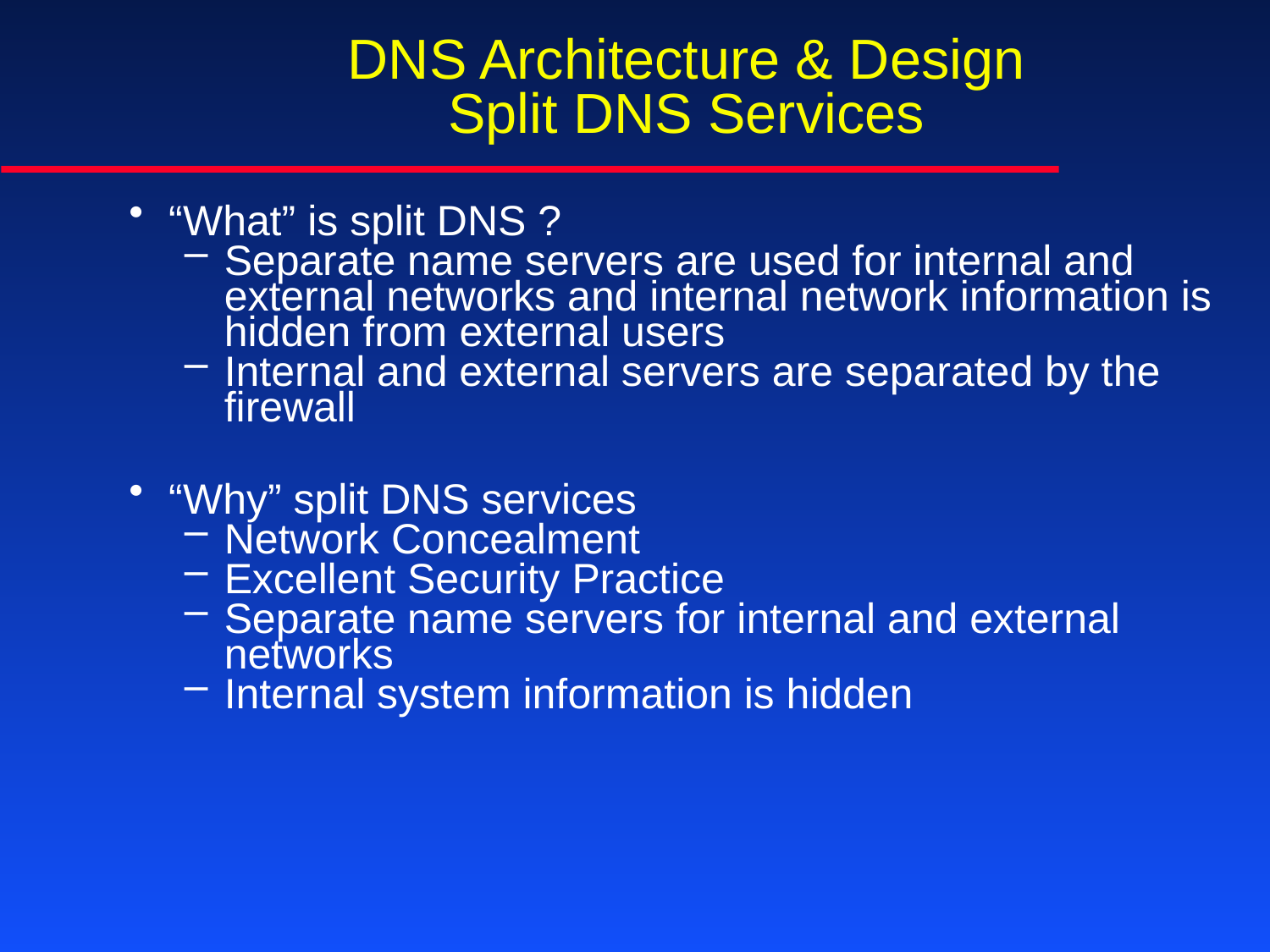

# DNS Architecture & Design Split DNS Services
“What” is split DNS ?
Separate name servers are used for internal and external networks and internal network information is hidden from external users
Internal and external servers are separated by the firewall

“Why” split DNS services
Network Concealment
Excellent Security Practice
Separate name servers for internal and external networks
Internal system information is hidden